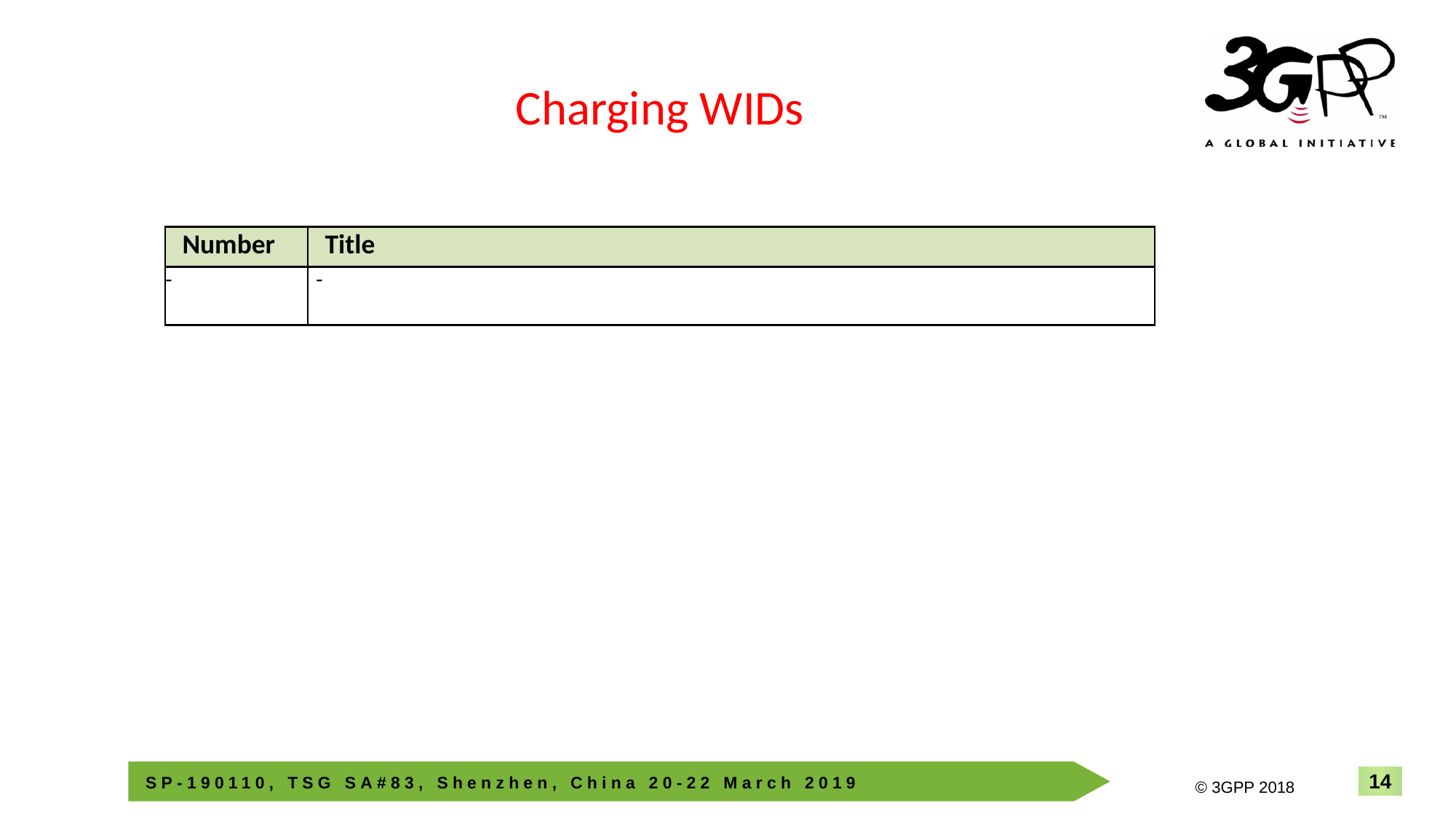

Charging WIDs
| Number | Title |
| --- | --- |
| - | - |